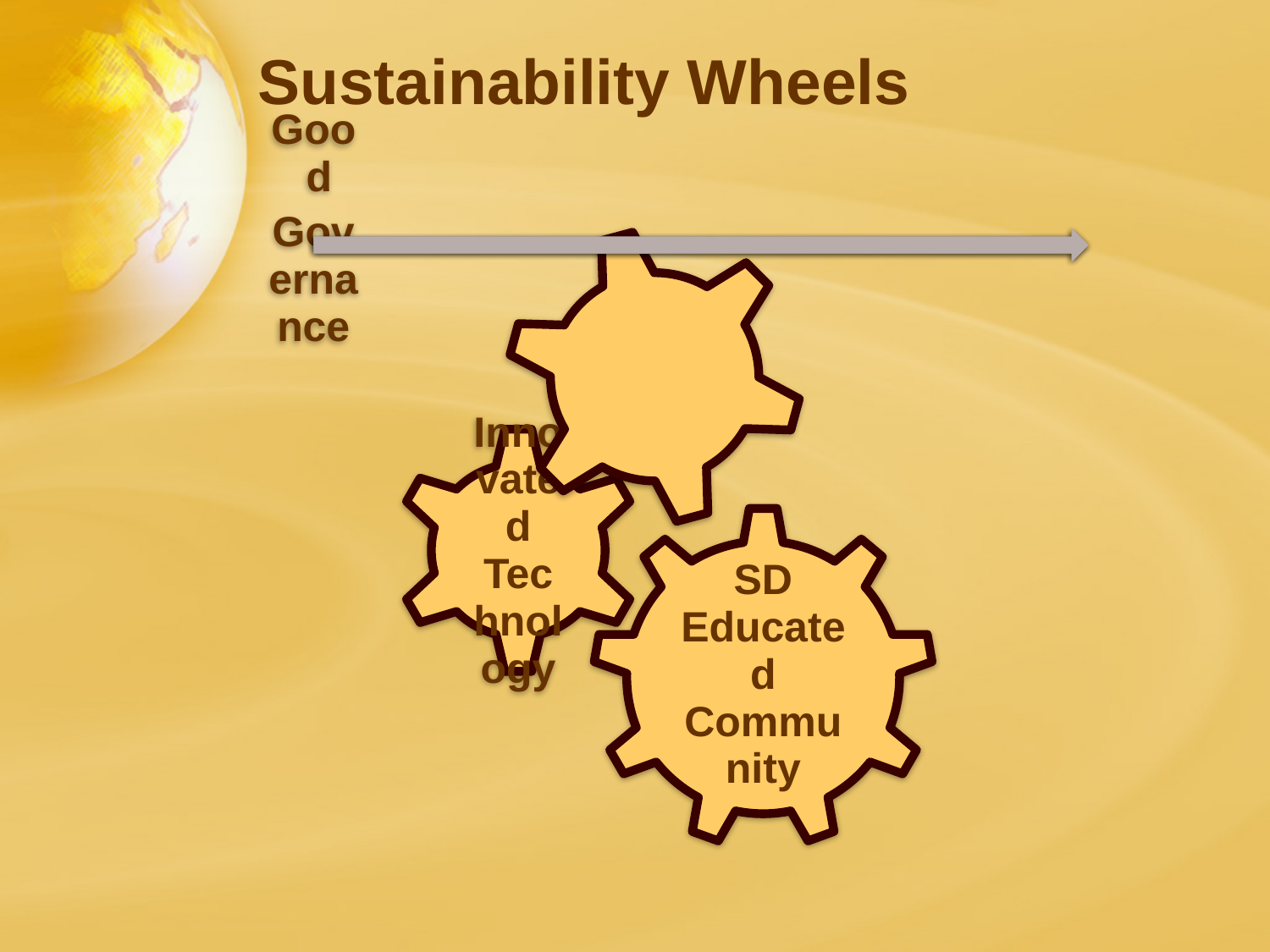

# Sustainability Wheels
SD Educated Community
Innovated
Technology
Good
Governance